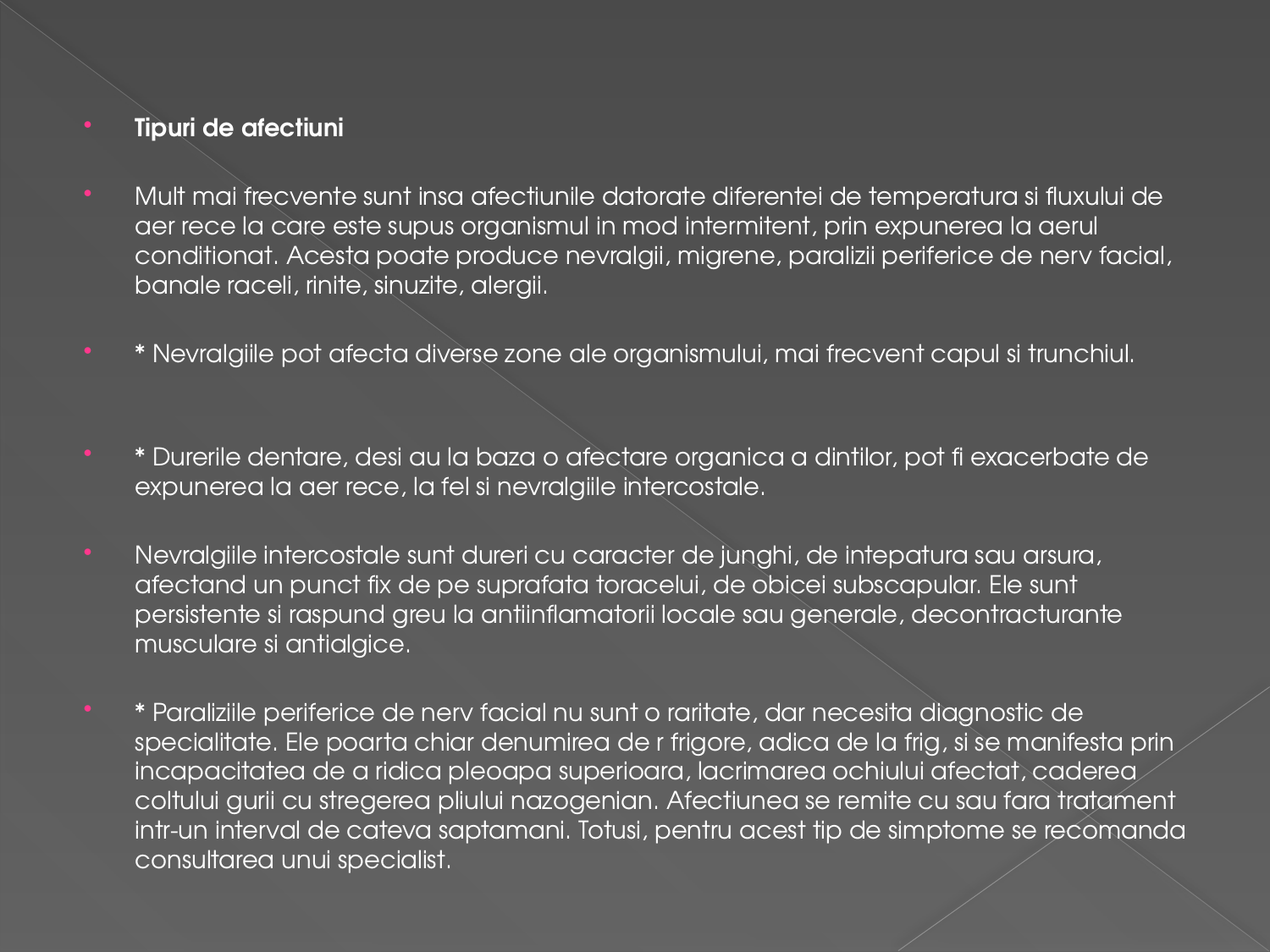

Tipuri de afectiuni

Mult mai frecvente sunt insa afectiunile datorate diferentei de temperatura si fluxului de aer rece la care este supus organismul in mod intermitent, prin expunerea la aerul conditionat. Acesta poate produce nevralgii, migrene, paralizii periferice de nerv facial, banale raceli, rinite, sinuzite, alergii.

* Nevralgiile pot afecta diverse zone ale organismului, mai frecvent capul si trunchiul.

* Durerile dentare, desi au la baza o afectare orga­nica a dintilor, pot fi exacerbate de expunerea la aer rece, la fel si nevralgiile intercostale.

Nevralgiile intercostale sunt dureri cu caracter de junghi, de intepatura sau arsura, afectand un punct fix de pe suprafata toracelui, de obicei subscapular. Ele sunt persistente si raspund greu la antiinflamatorii locale sau generale, decontracturante musculare si antialgice.

* Paraliziile periferice de nerv facial nu sunt o raritate, dar necesita diagnostic de specialitate. Ele poarta chiar denumirea de r frigore, adica de la frig, si se manifesta prin incapacitatea de a ridica pleoapa superioara, lacrimarea ochiului afectat, caderea coltului gurii cu stregerea pliului nazogenian. Afectiunea se remite cu sau fara tratament intr-un interval de cateva saptamani. Totusi, pentru acest tip de simptome se recomanda consultarea unui specialist.